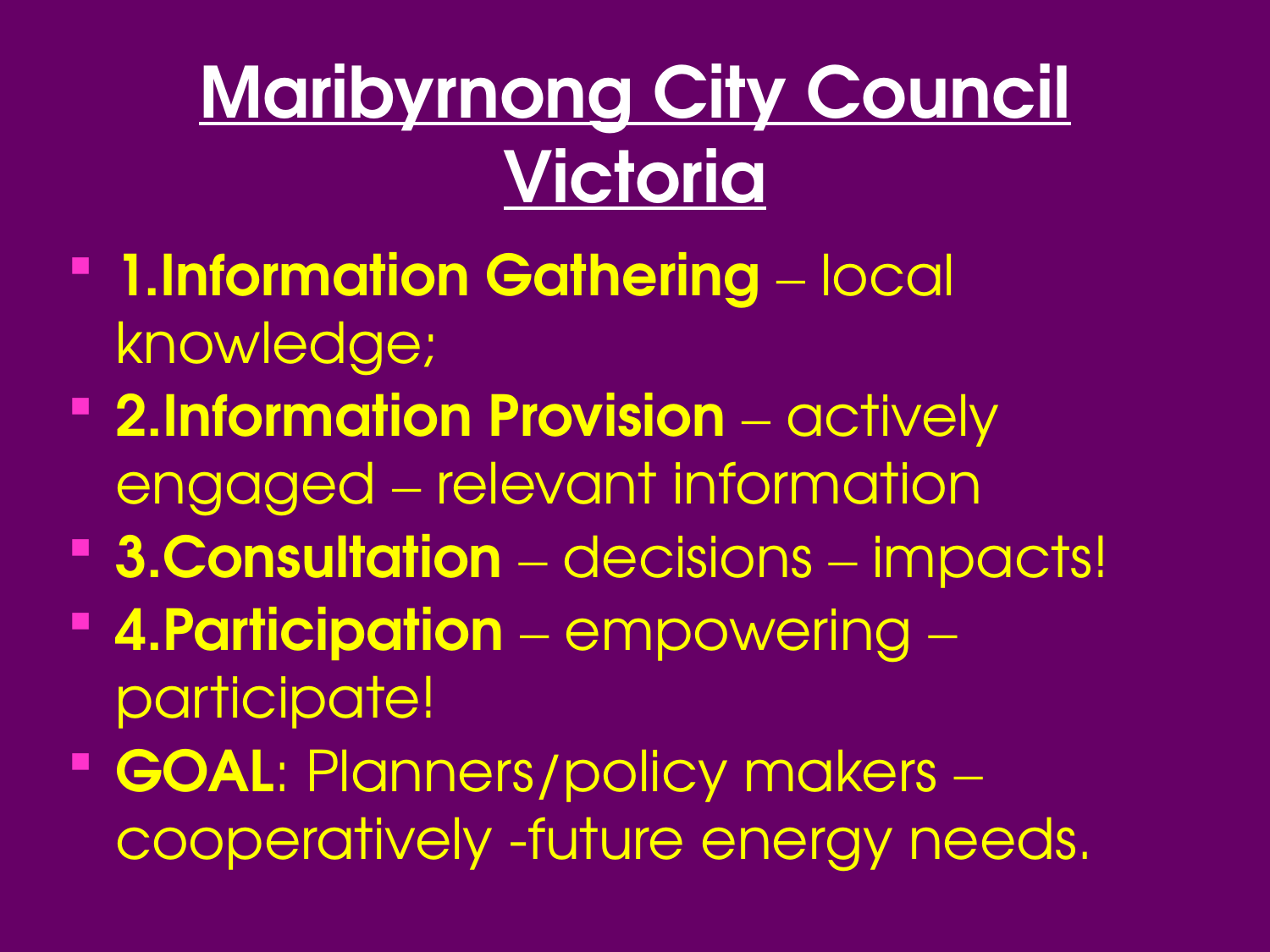

# Maribyrnong City Council Victoria
1.Information Gathering – local knowledge;
2.Information Provision – actively engaged – relevant information
3.Consultation – decisions – impacts!
4.Participation – empowering –participate!
GOAL: Planners/policy makers –cooperatively -future energy needs.